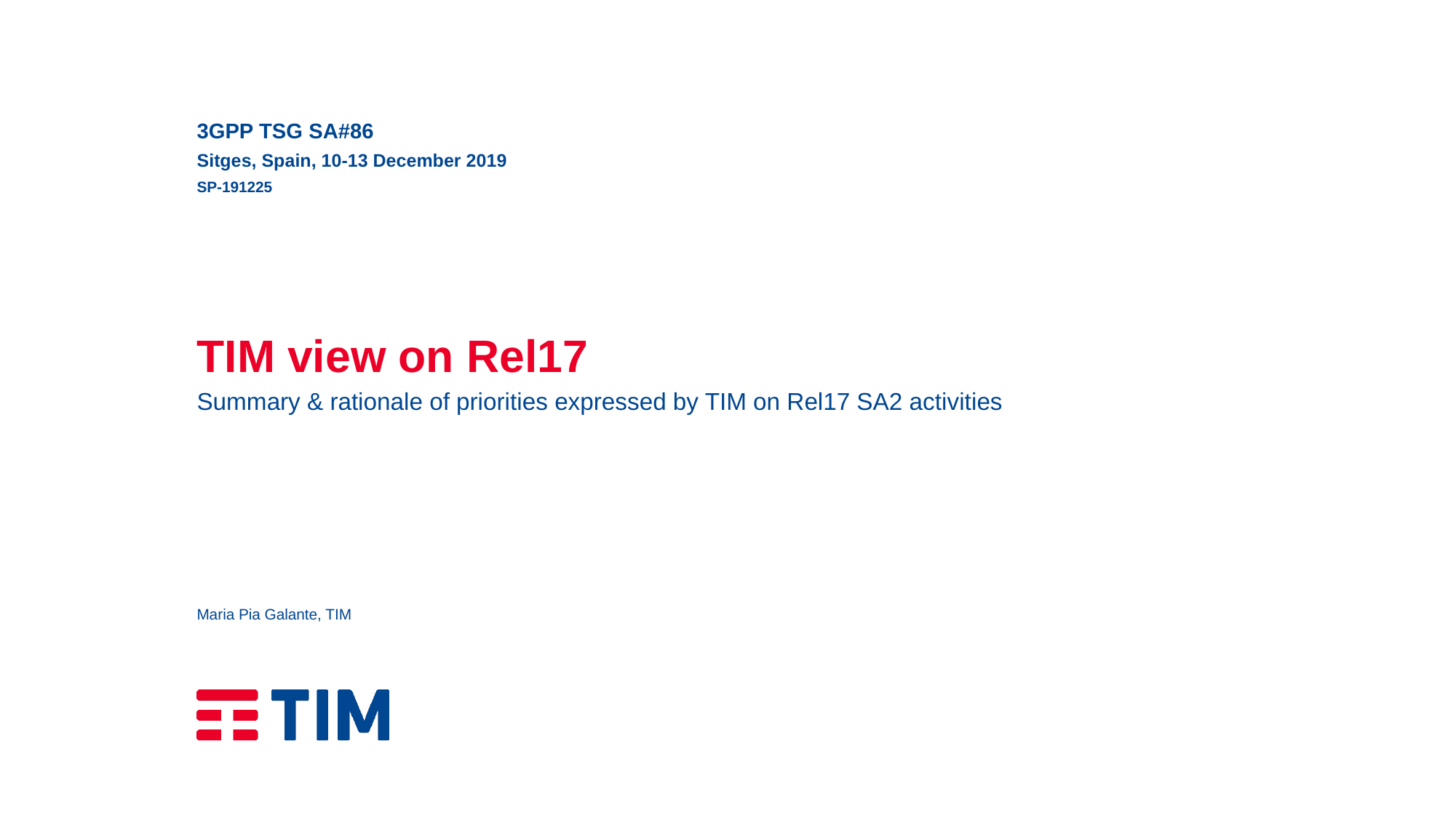

3GPP TSG SA#86
Sitges, Spain, 10-13 December 2019
SP-191225

# TIM view on Rel17
Summary & rationale of priorities expressed by TIM on Rel17 SA2 activities
Maria Pia Galante, TIM